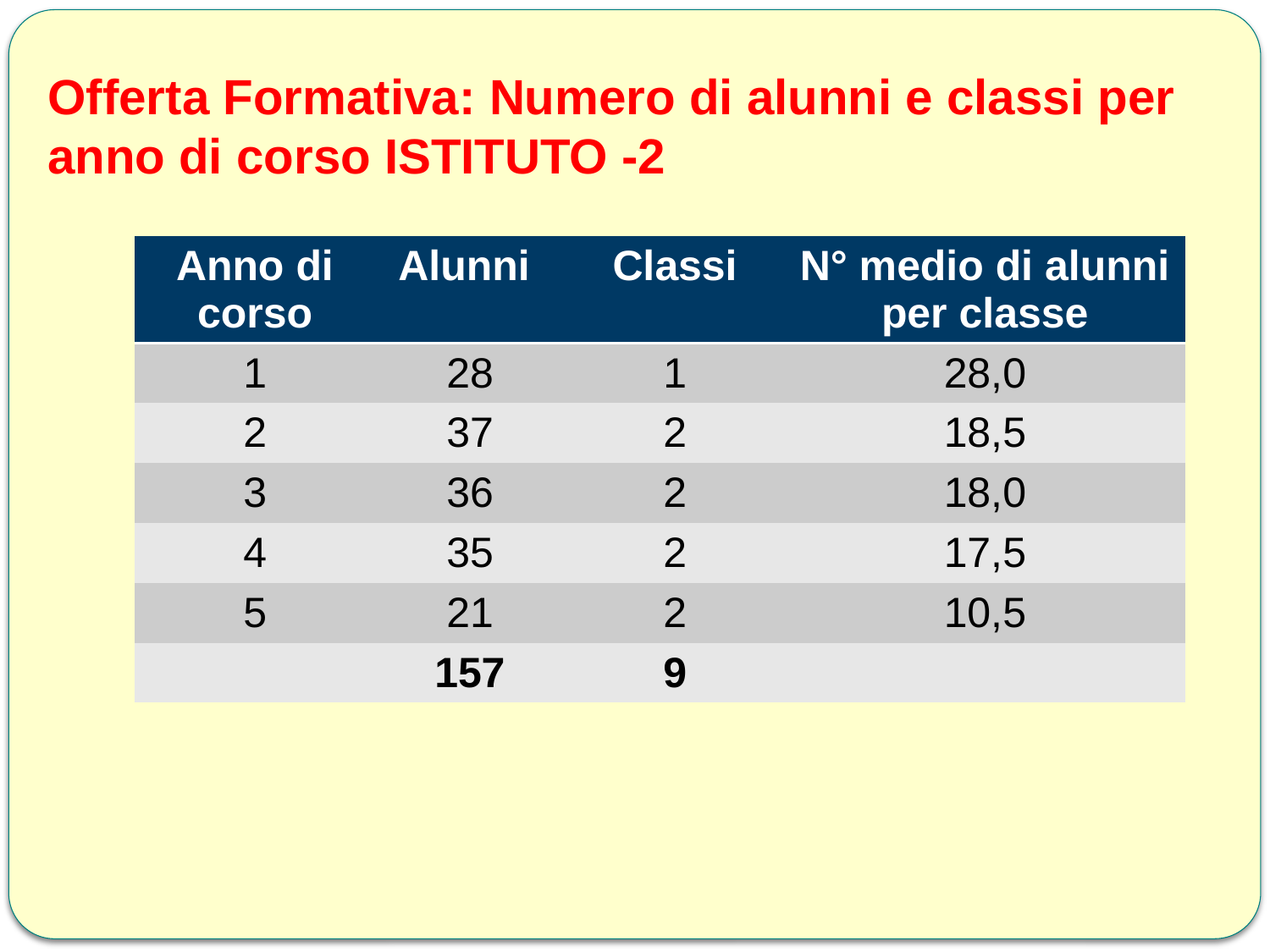

# Offerta Formativa: Numero di alunni e classi per anno di corso ISTITUTO -2
| Anno di corso | Alunni | Classi | N° medio di alunni per classe |
| --- | --- | --- | --- |
| 1 | 28 | 1 | 28,0 |
| 2 | 37 | 2 | 18,5 |
| 3 | 36 | 2 | 18,0 |
| 4 | 35 | 2 | 17,5 |
| 5 | 21 | 2 | 10,5 |
|  | 157 | 9 |  |